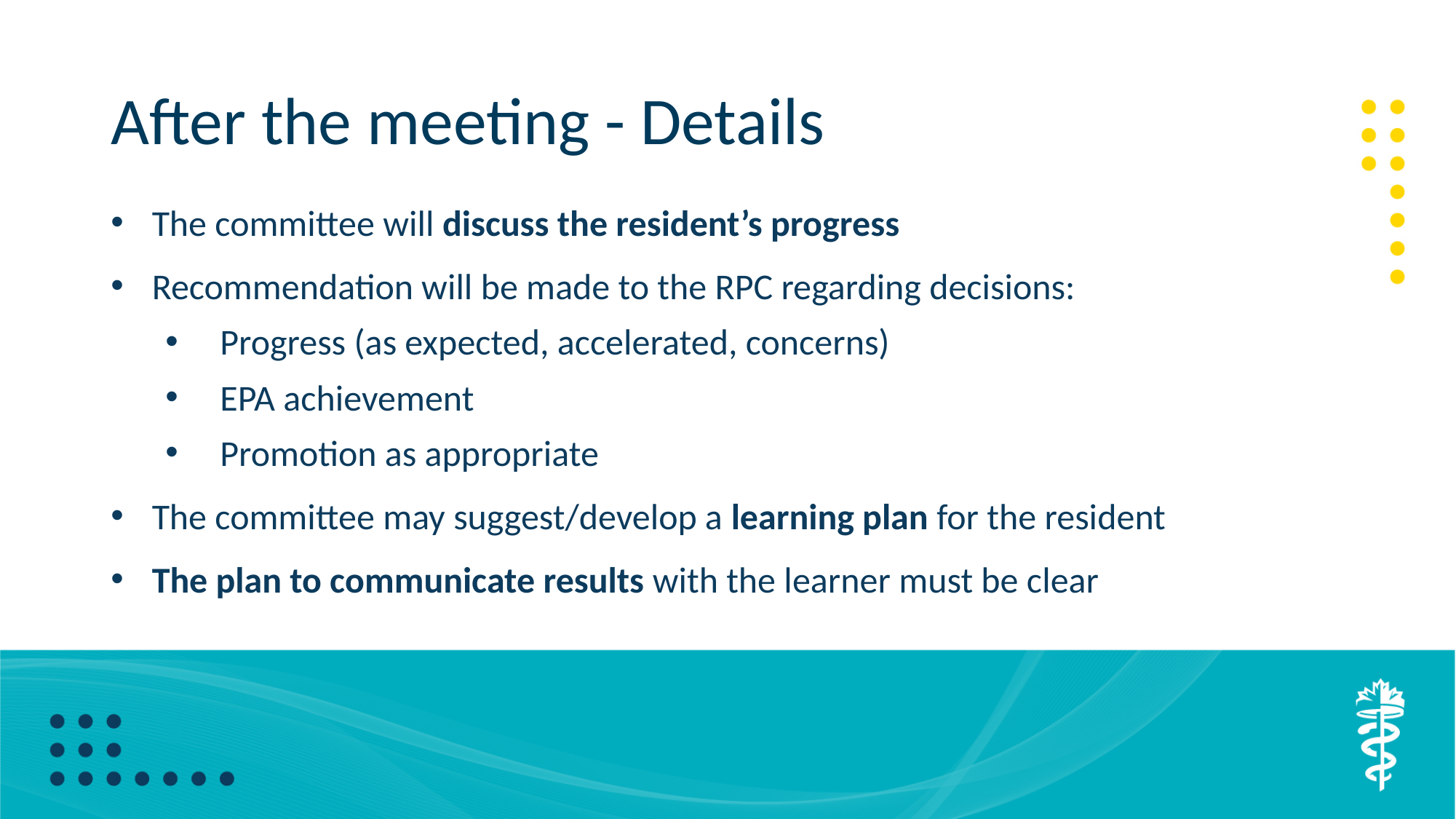

# After the meeting - Details
The committee will discuss the resident’s progress
Recommendation will be made to the RPC regarding decisions:
Progress (as expected, accelerated, concerns)
EPA achievement
Promotion as appropriate
The committee may suggest/develop a learning plan for the resident
The plan to communicate results with the learner must be clear